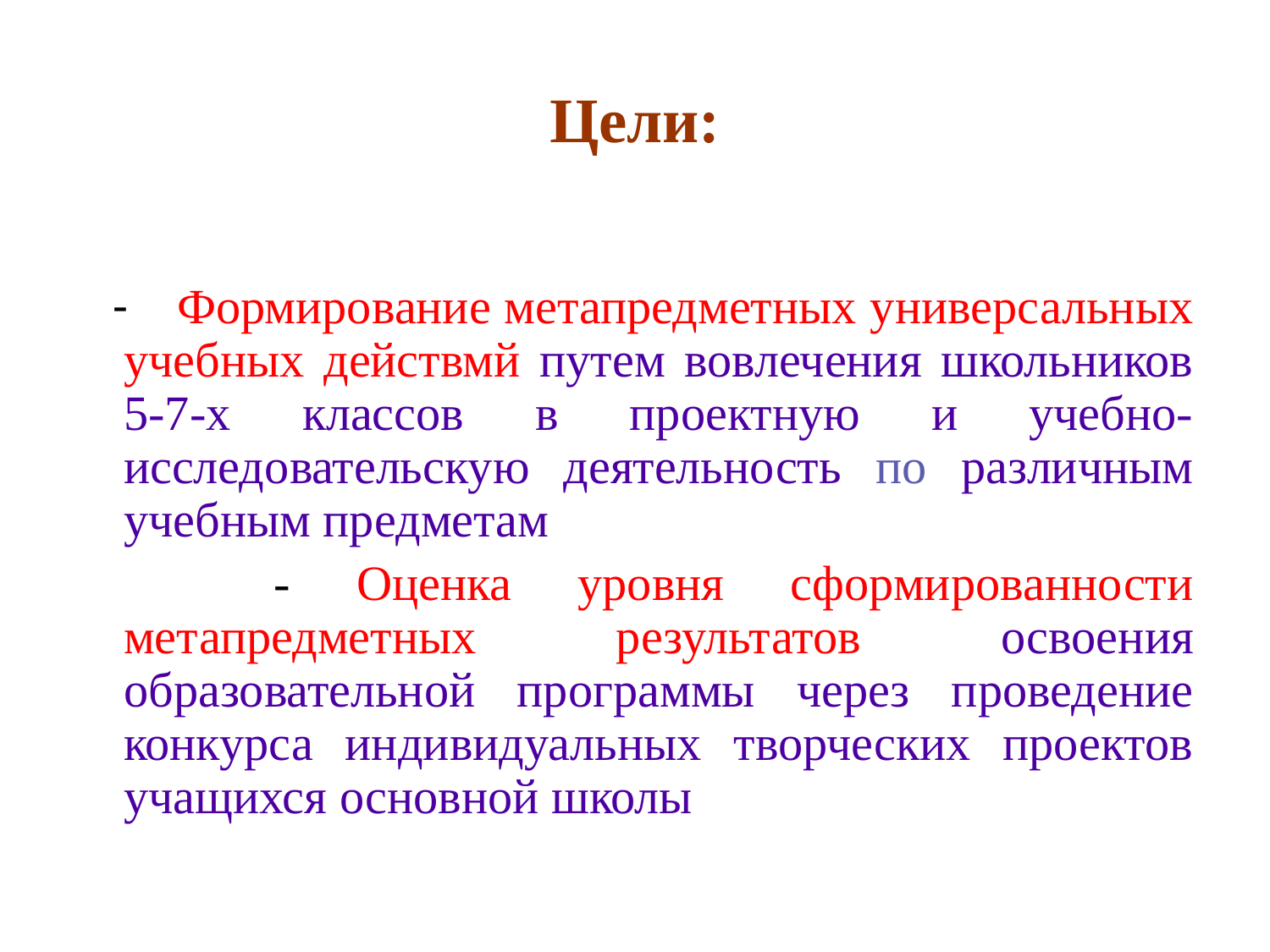

Цели:
   -    Формирование метапредметных универсальных учебных действмй путем вовлечения школьников 5-7-х классов в проектную и учебно-исследовательскую деятельность по различным учебным предметам
   - Оценка уровня сформированности метапредметных результатов освоения образовательной программы через проведение конкурса индивидуальных творческих проектов учащихся основной школы